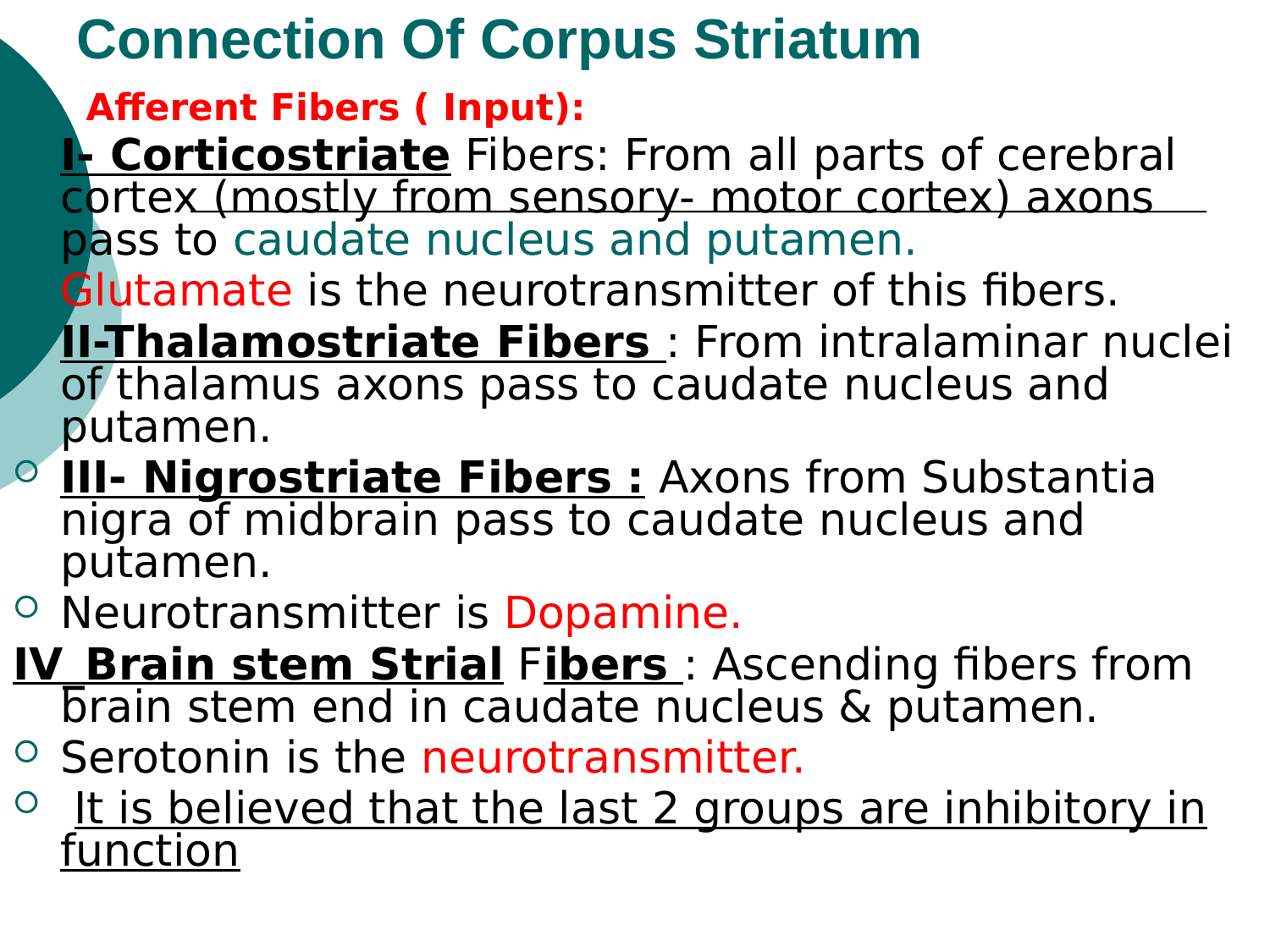

# Connection Of Corpus Striatum
  Afferent Fibers ( Input):
I- Corticostriate Fibers: From all parts of cerebral cortex (mostly from sensory- motor cortex) axons pass to caudate nucleus and putamen.
Glutamate is the neurotransmitter of this fibers.
II-Thalamostriate Fibers : From intralaminar nuclei of thalamus axons pass to caudate nucleus and putamen.
III- Nigrostriate Fibers : Axons from Substantia nigra of midbrain pass to caudate nucleus and putamen.
Neurotransmitter is Dopamine.
IV_Brain stem Strial Fibers : Ascending fibers from brain stem end in caudate nucleus & putamen.
Serotonin is the neurotransmitter.
 It is believed that the last 2 groups are inhibitory in function